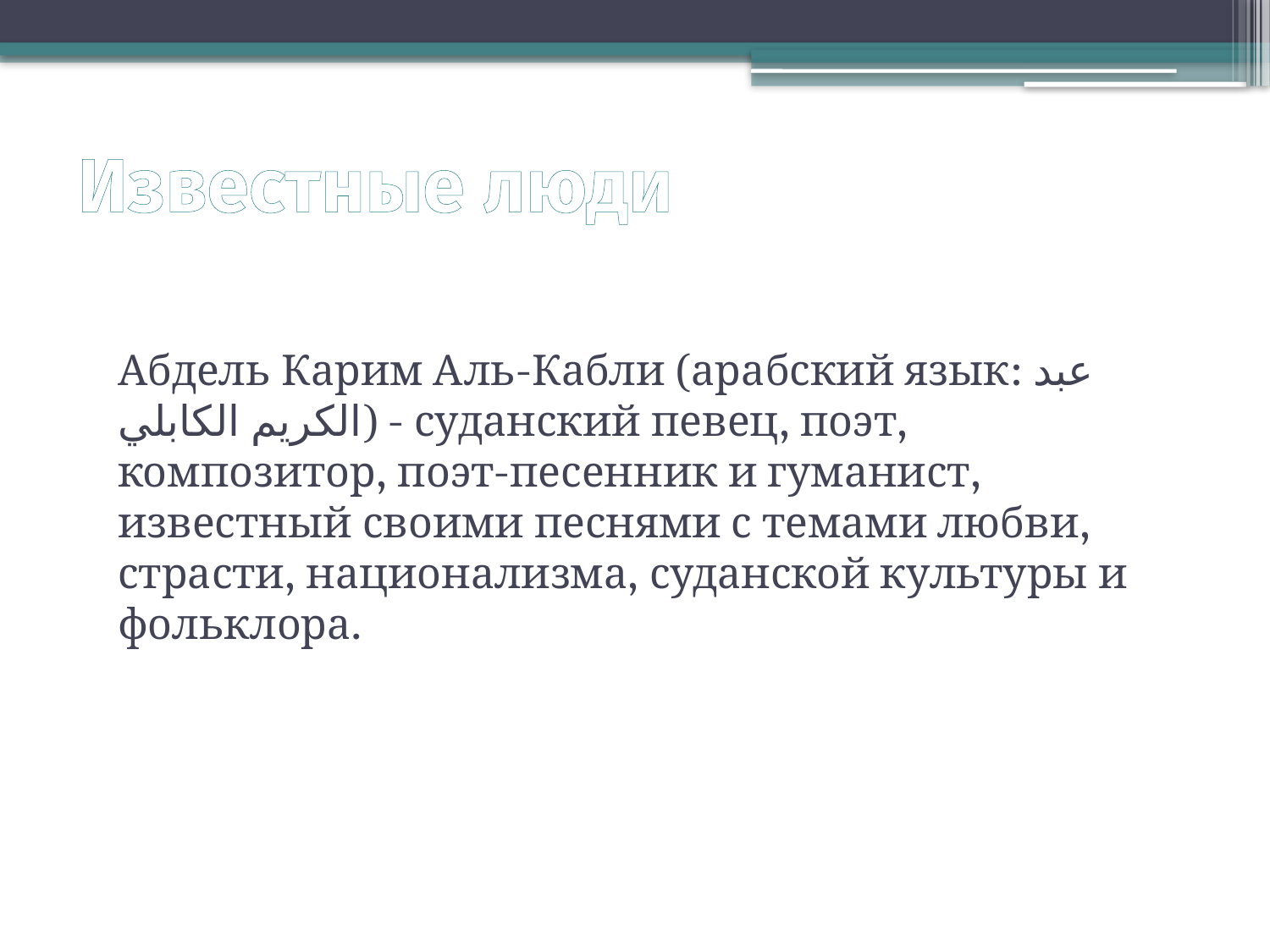

# Известные люди
Абдель Карим Аль-Кабли (арабский язык: عبد الكريم الكابلي) - суданский певец, поэт, композитор, поэт-песенник и гуманист, известный своими песнями с темами любви, страсти, национализма, суданской культуры и фольклора.